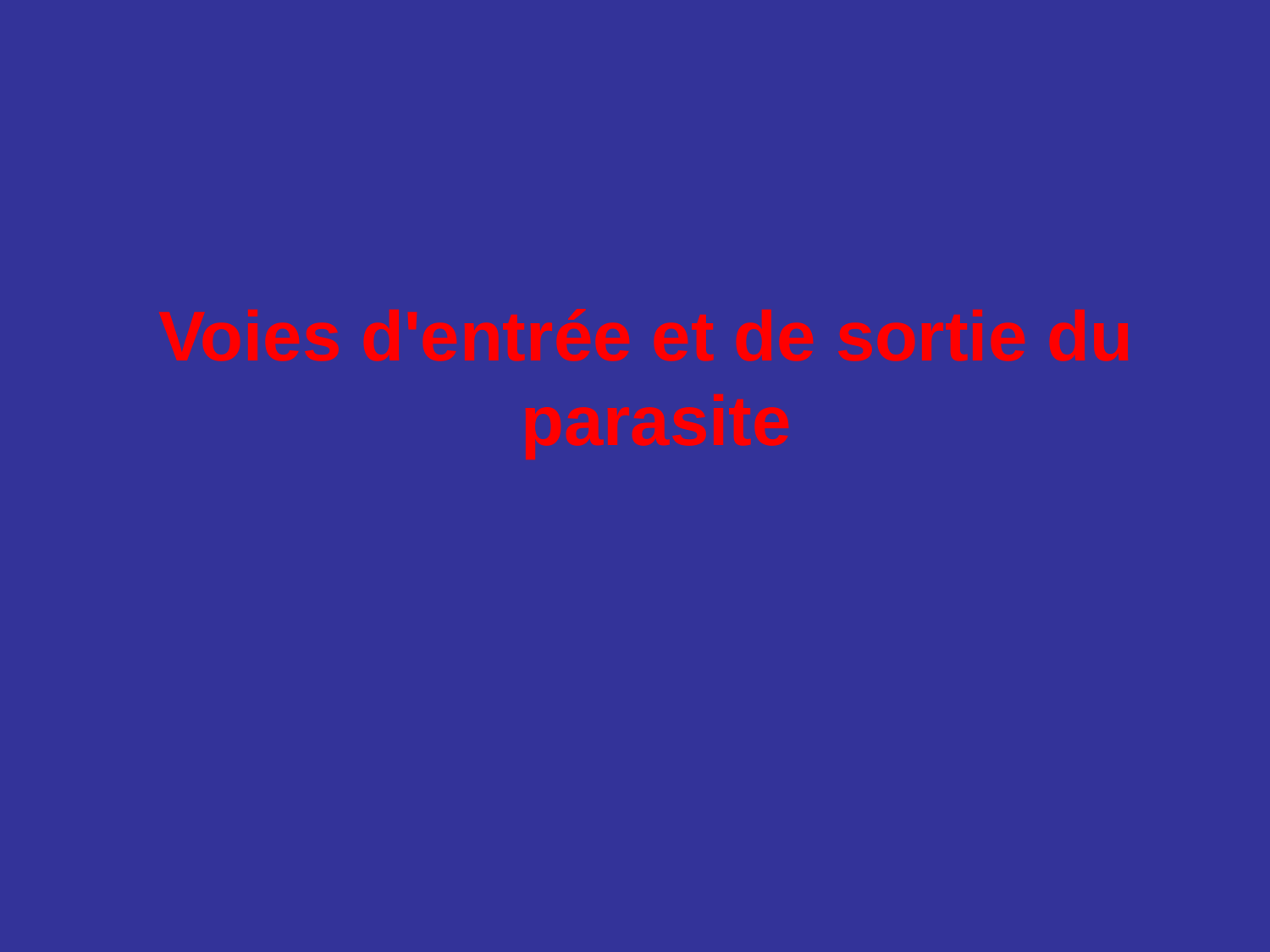

# Voies d'entrée et de sortie du parasite